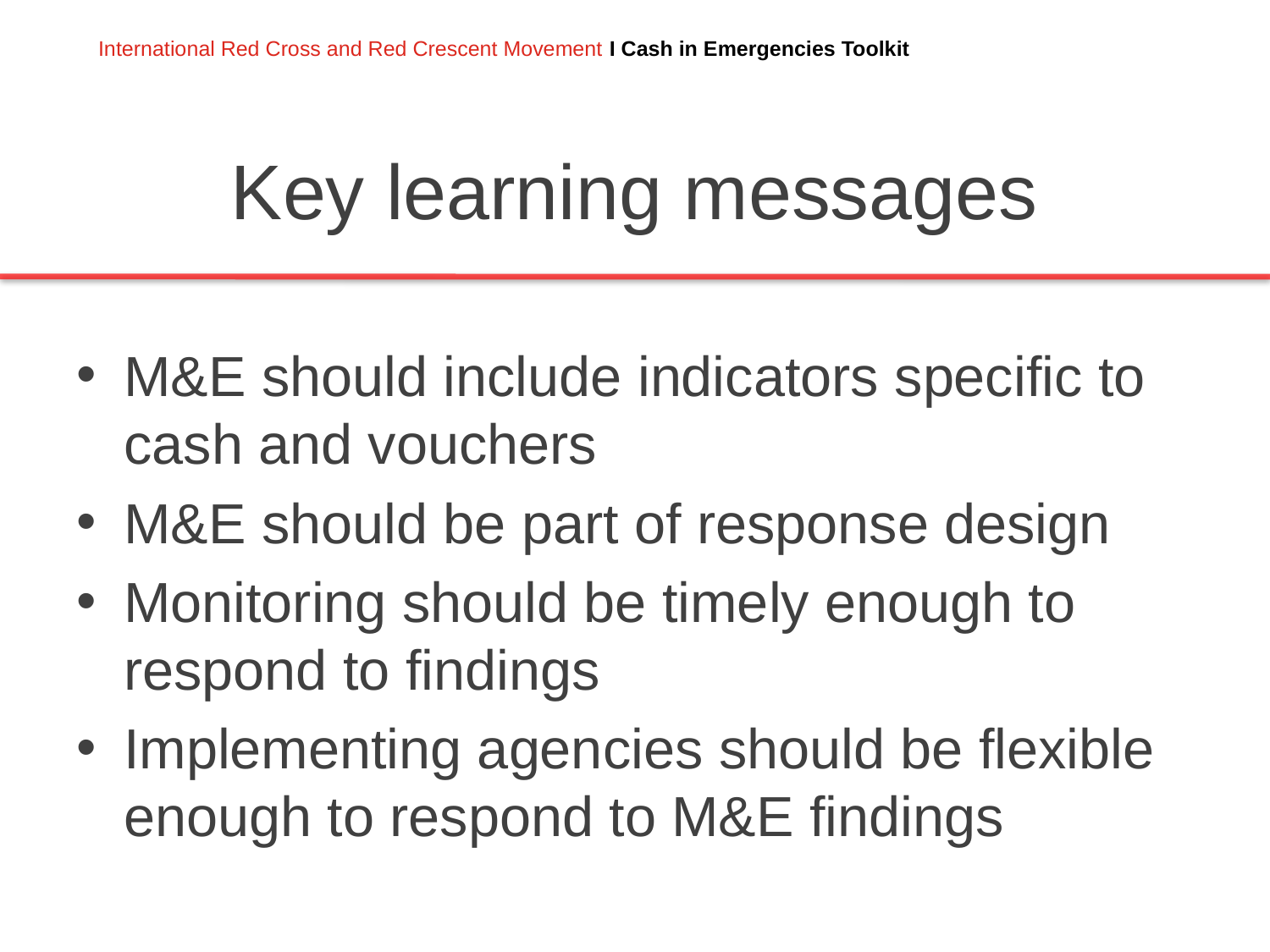

# Key learning messages
M&E should include indicators specific to cash and vouchers
M&E should be part of response design
Monitoring should be timely enough to respond to findings
Implementing agencies should be flexible enough to respond to M&E findings